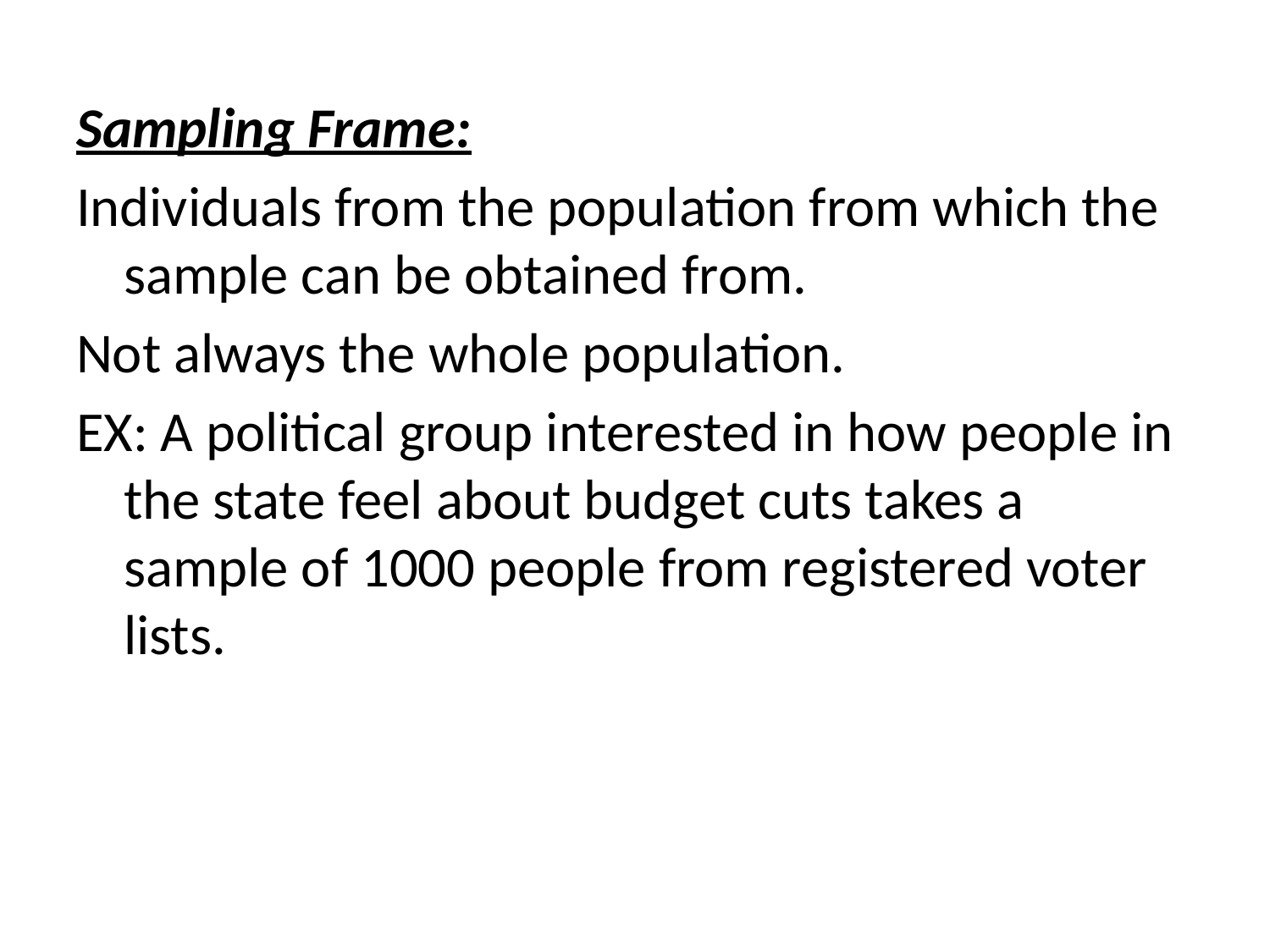

Sampling Frame:
Individuals from the population from which the sample can be obtained from.
Not always the whole population.
EX: A political group interested in how people in the state feel about budget cuts takes a sample of 1000 people from registered voter lists.